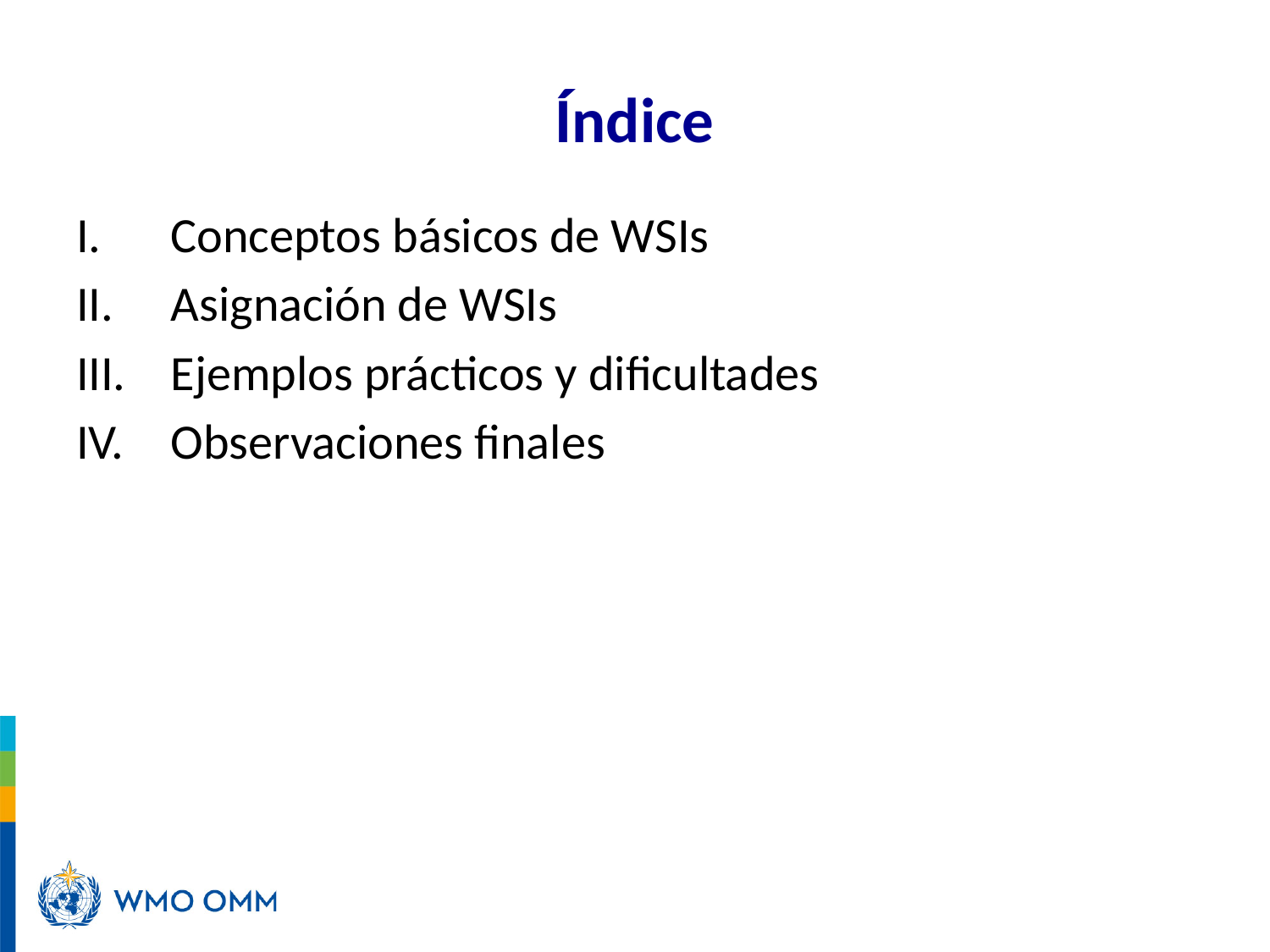

# Índice
Conceptos básicos de WSIs
Asignación de WSIs
Ejemplos prácticos y dificultades
Observaciones finales